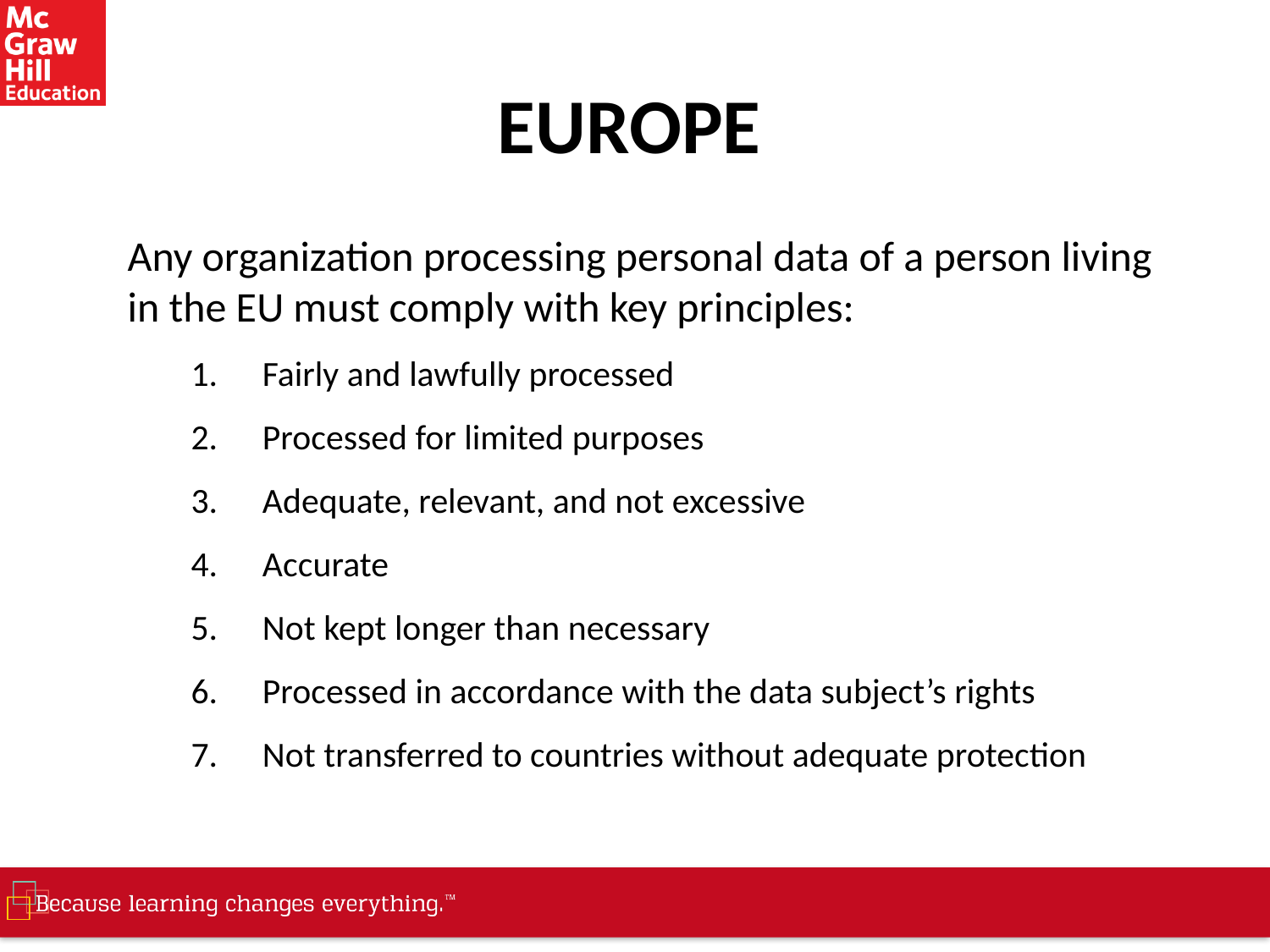

# EUROPE
Any organization processing personal data of a person living in the EU must comply with key principles:
Fairly and lawfully processed
Processed for limited purposes
Adequate, relevant, and not excessive
Accurate
Not kept longer than necessary
Processed in accordance with the data subject’s rights
Not transferred to countries without adequate protection